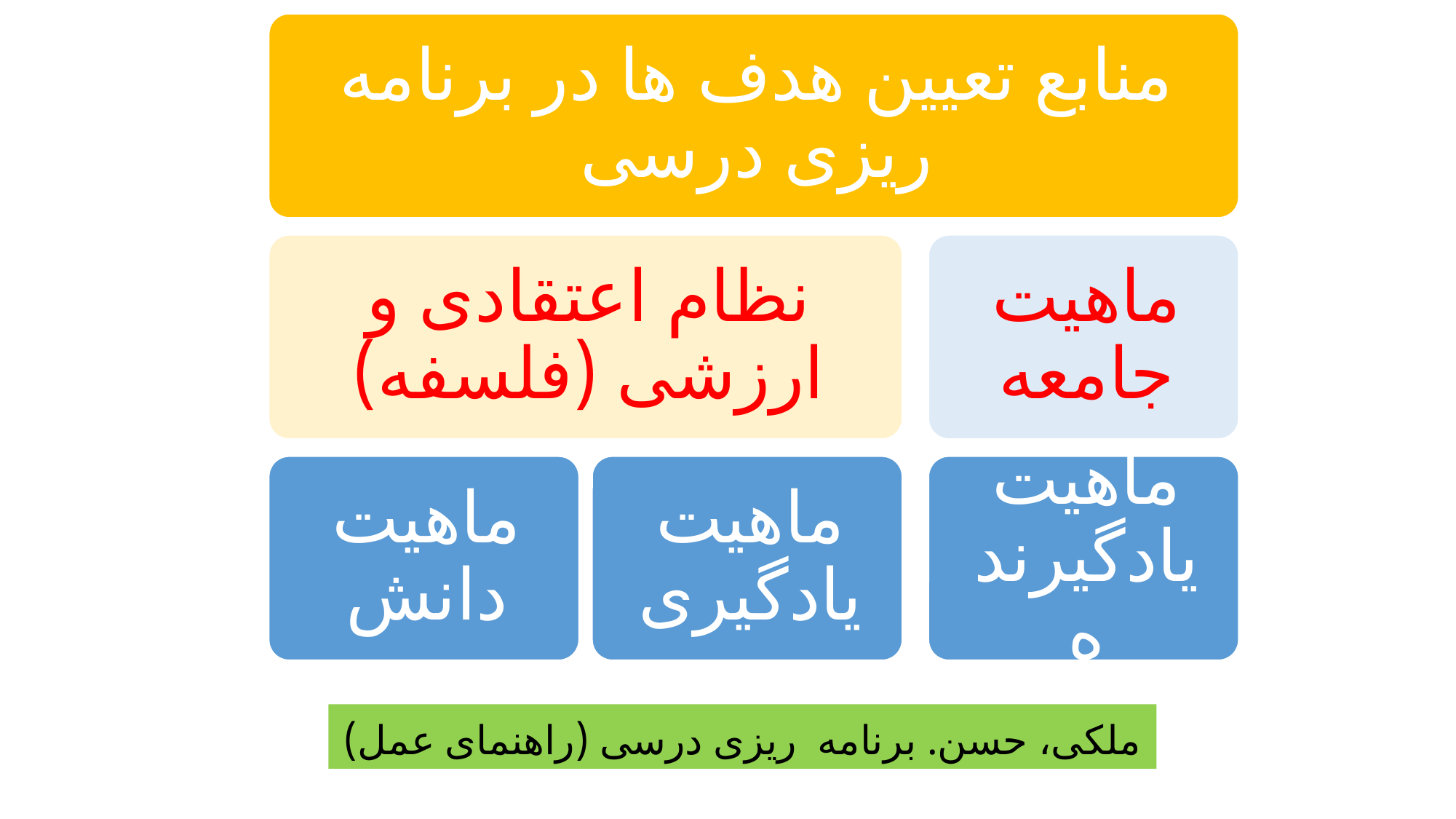

منابع تعیین هدف ها در برنامه ریزی درسی
نظام اعتقادی و ارزشی (فلسفه)
ماهیت دانش
ماهیت یادگیری
ماهیت جامعه
ماهیت یادگیرنده
# ملکی، حسن. برنامه  ریزی درسی (راهنمای عمل)